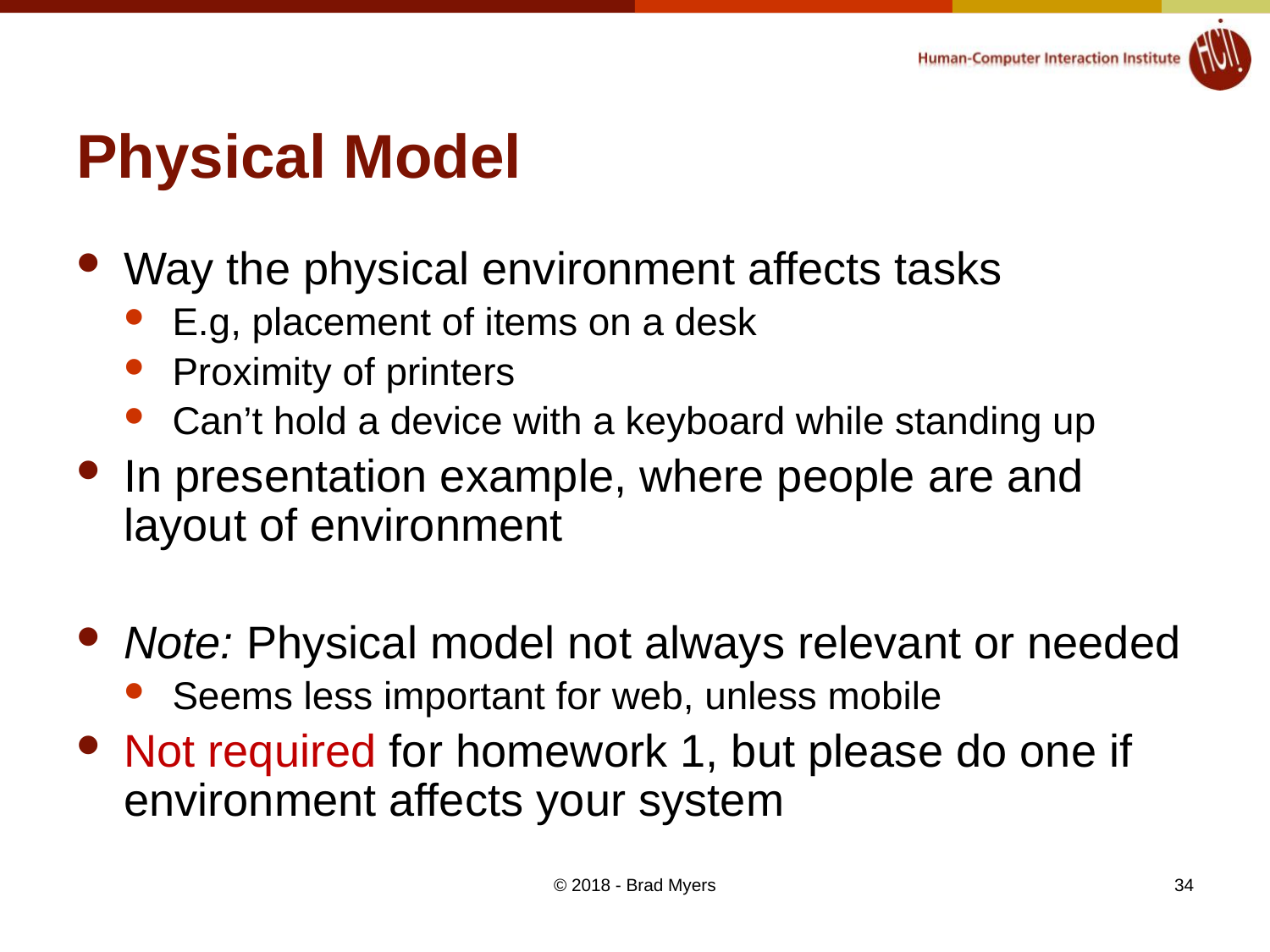

# Physical Model
Way the physical environment affects tasks
E.g, placement of items on a desk
Proximity of printers
Can’t hold a device with a keyboard while standing up
In presentation example, where people are and layout of environment

Note: Physical model not always relevant or needed
Seems less important for web, unless mobile
Not required for homework 1, but please do one if environment affects your system
© 2018 - Brad Myers
34